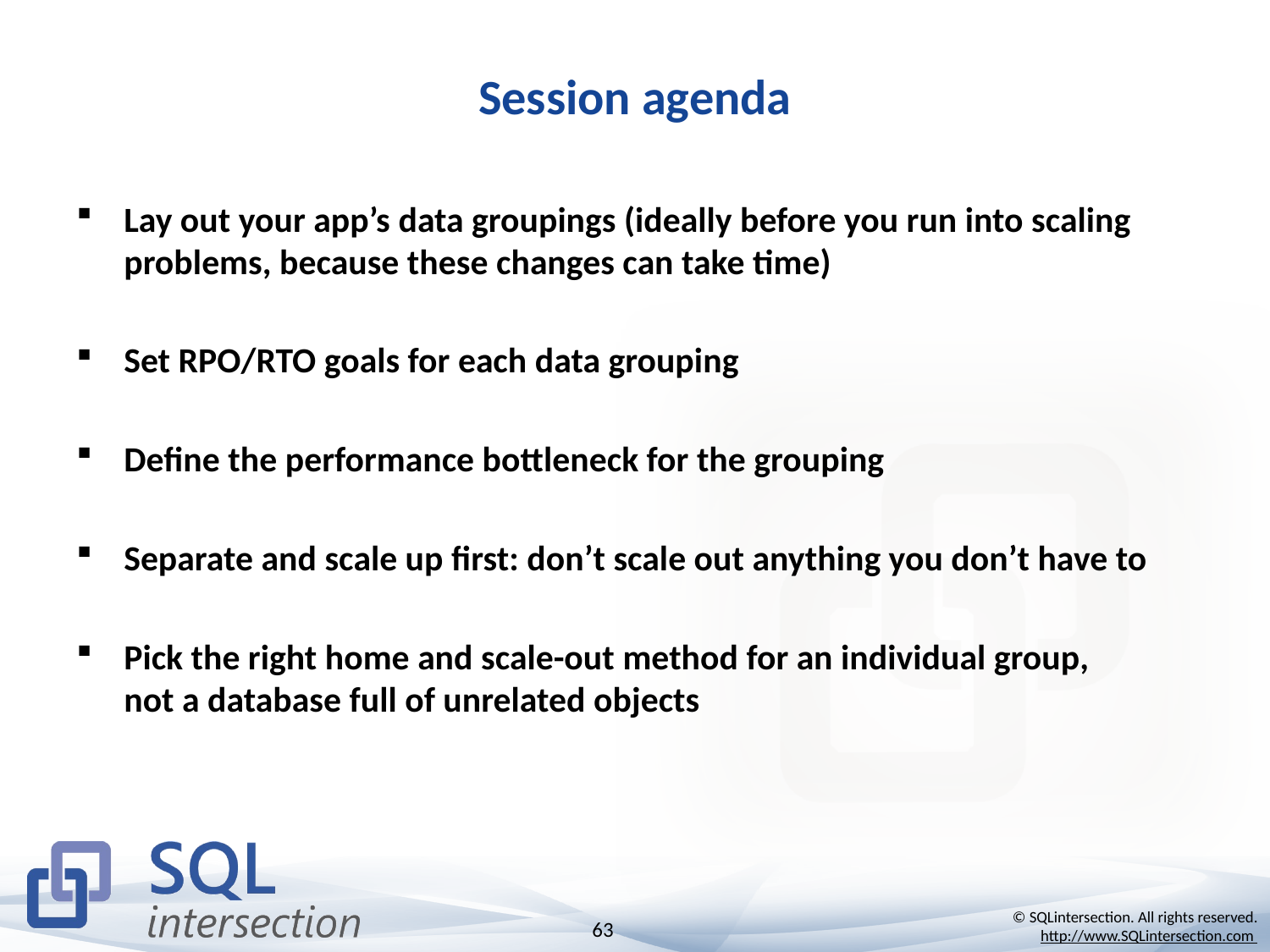

# Session agenda
Lay out your app’s data groupings (ideally before you run into scaling problems, because these changes can take time)

Set RPO/RTO goals for each data grouping

Define the performance bottleneck for the grouping

Separate and scale up first: don’t scale out anything you don’t have to

Pick the right home and scale-out method for an individual group,
not a database full of unrelated objects